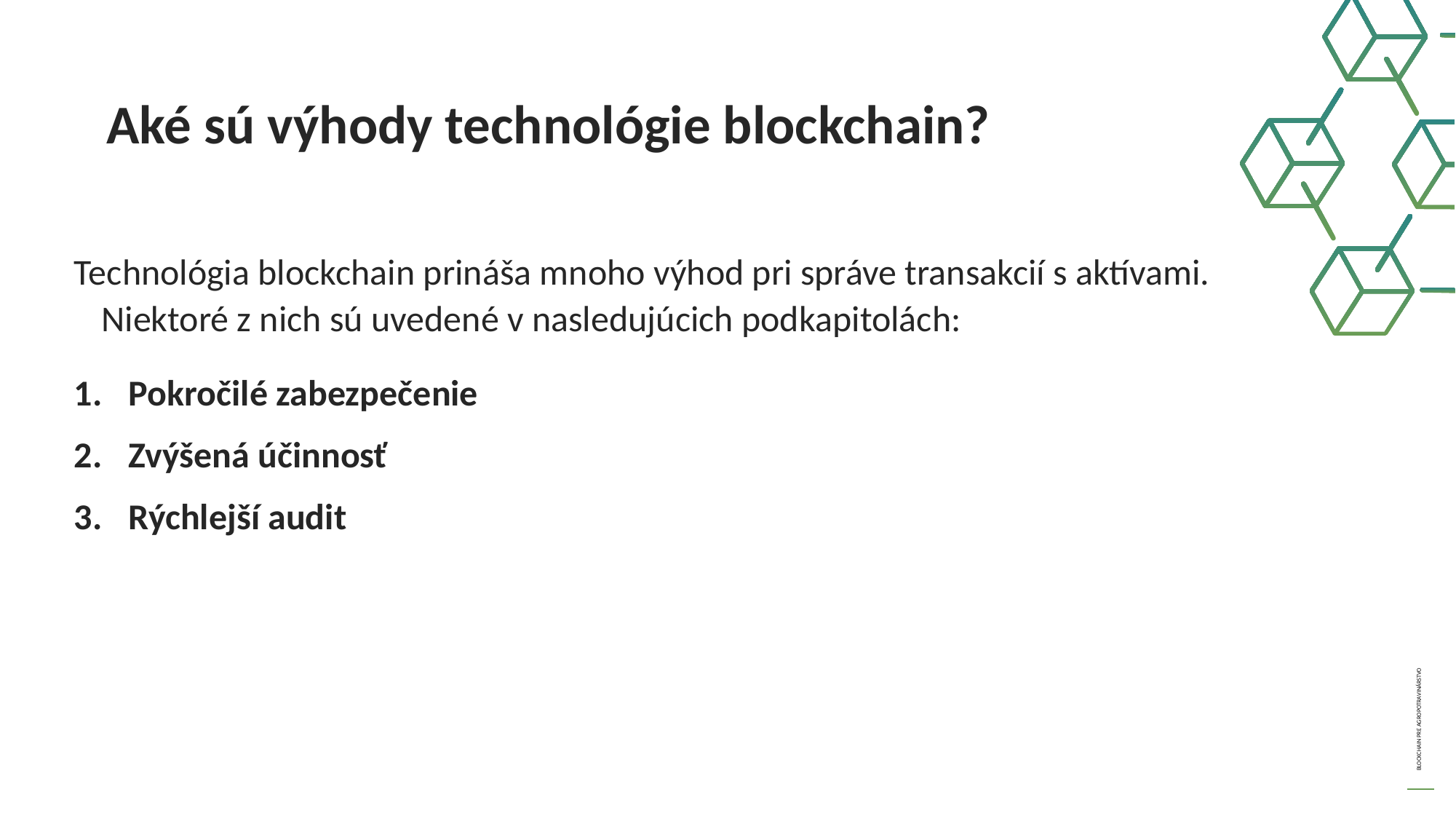

Aké sú výhody technológie blockchain?
Technológia blockchain prináša mnoho výhod pri správe transakcií s aktívami. Niektoré z nich sú uvedené v nasledujúcich podkapitolách:
Pokročilé zabezpečenie
Zvýšená účinnosť
Rýchlejší audit